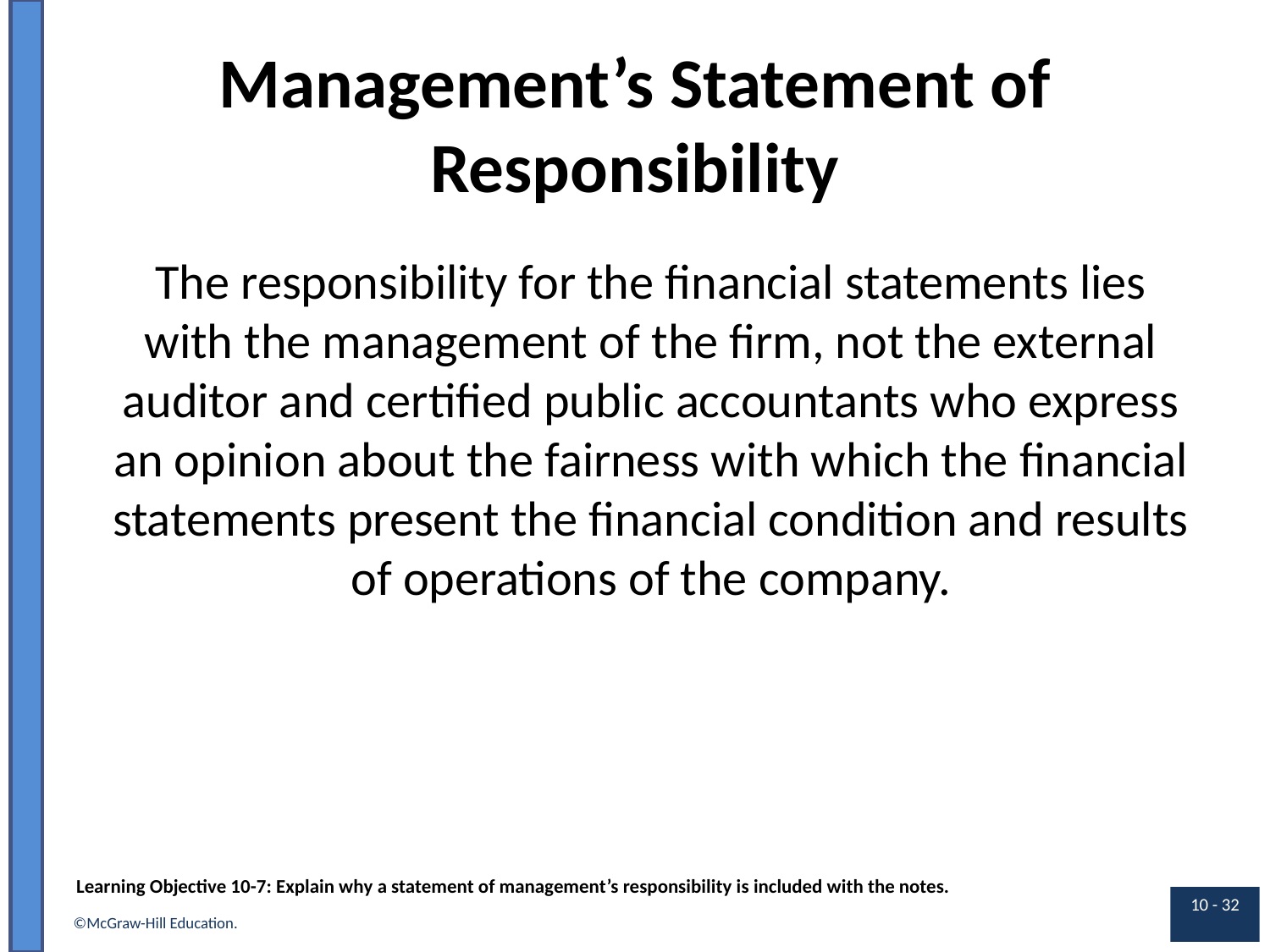

# Management’s Statement of Responsibility
The responsibility for the financial statements lies with the management of the firm, not the external auditor and certified public accountants who express an opinion about the fairness with which the financial statements present the financial condition and results of operations of the company.
Learning Objective 10-7: Explain why a statement of management’s responsibility is included with the notes.